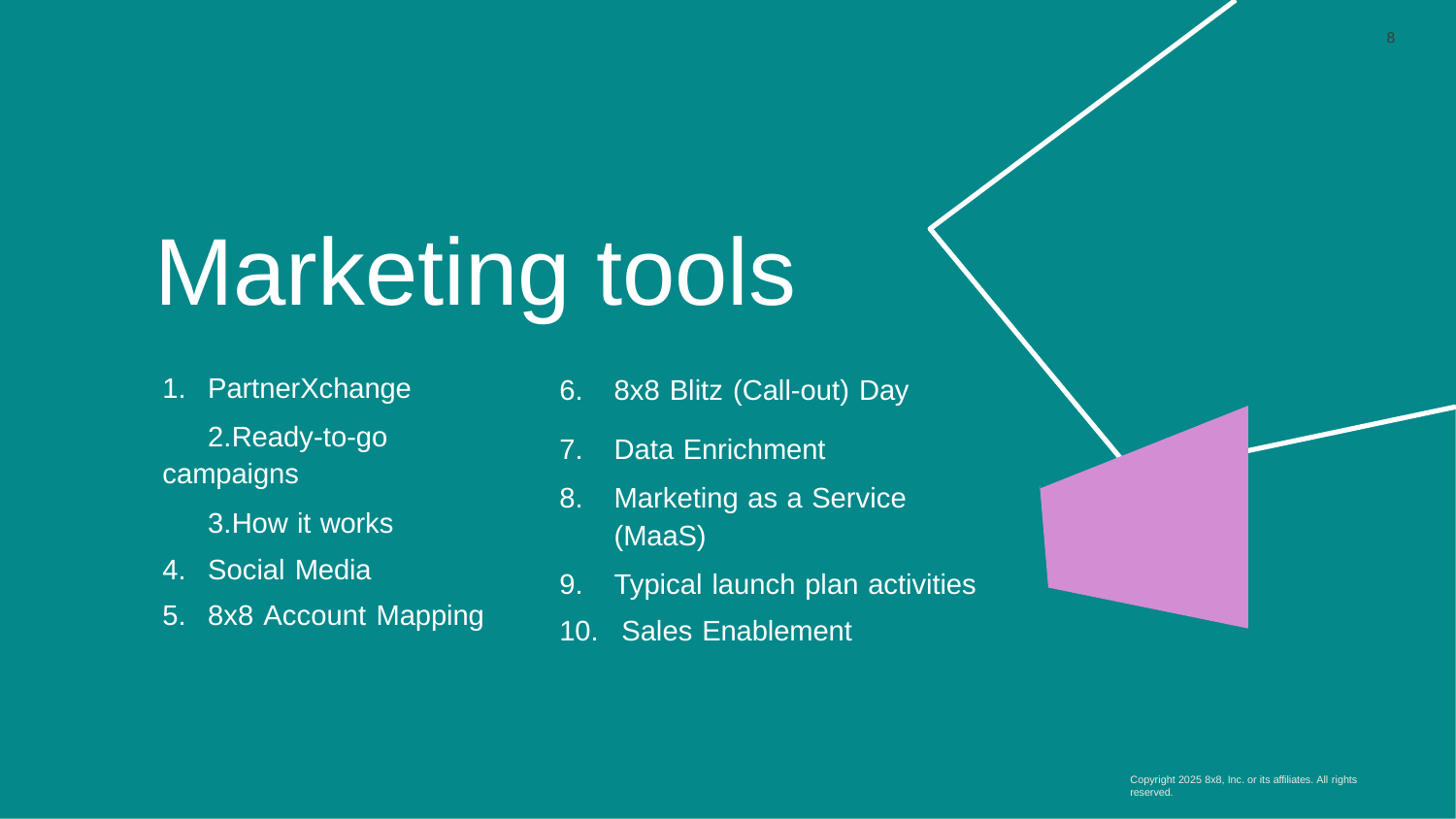

8
# Marketing tools
PartnerXchange
Ready-to-go campaigns
How it works
Social Media
8x8 Account Mapping
8x8 Blitz (Call-out) Day
Data Enrichment
Marketing as a Service (MaaS)
Typical launch plan activities
10.	  Sales Enablement
Copyright 2025 8x8, Inc. or its affiliates. All rights reserved.